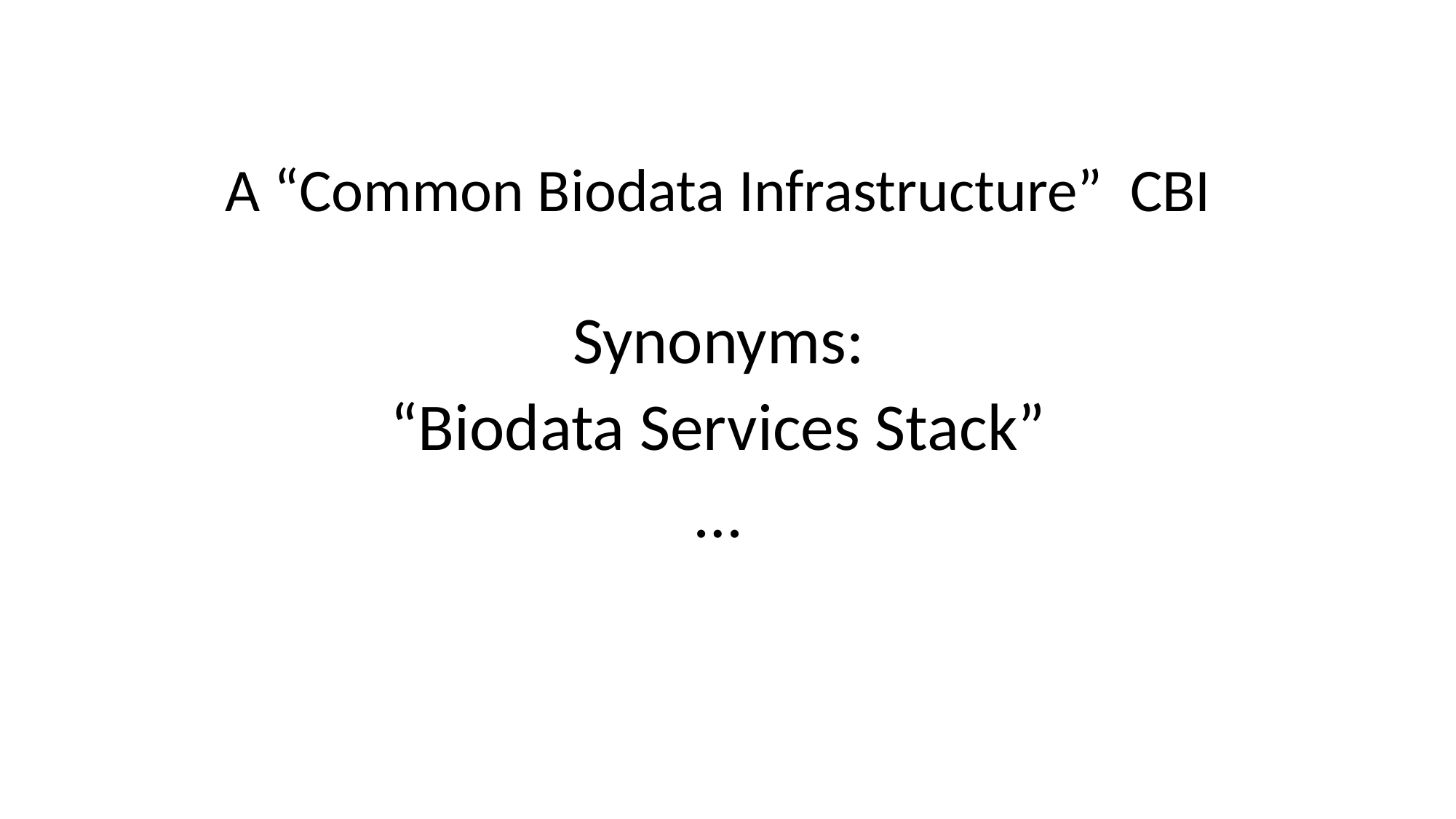

# A “Common Biodata Infrastructure”  CBI
Synonyms:
“Biodata Services Stack”
…